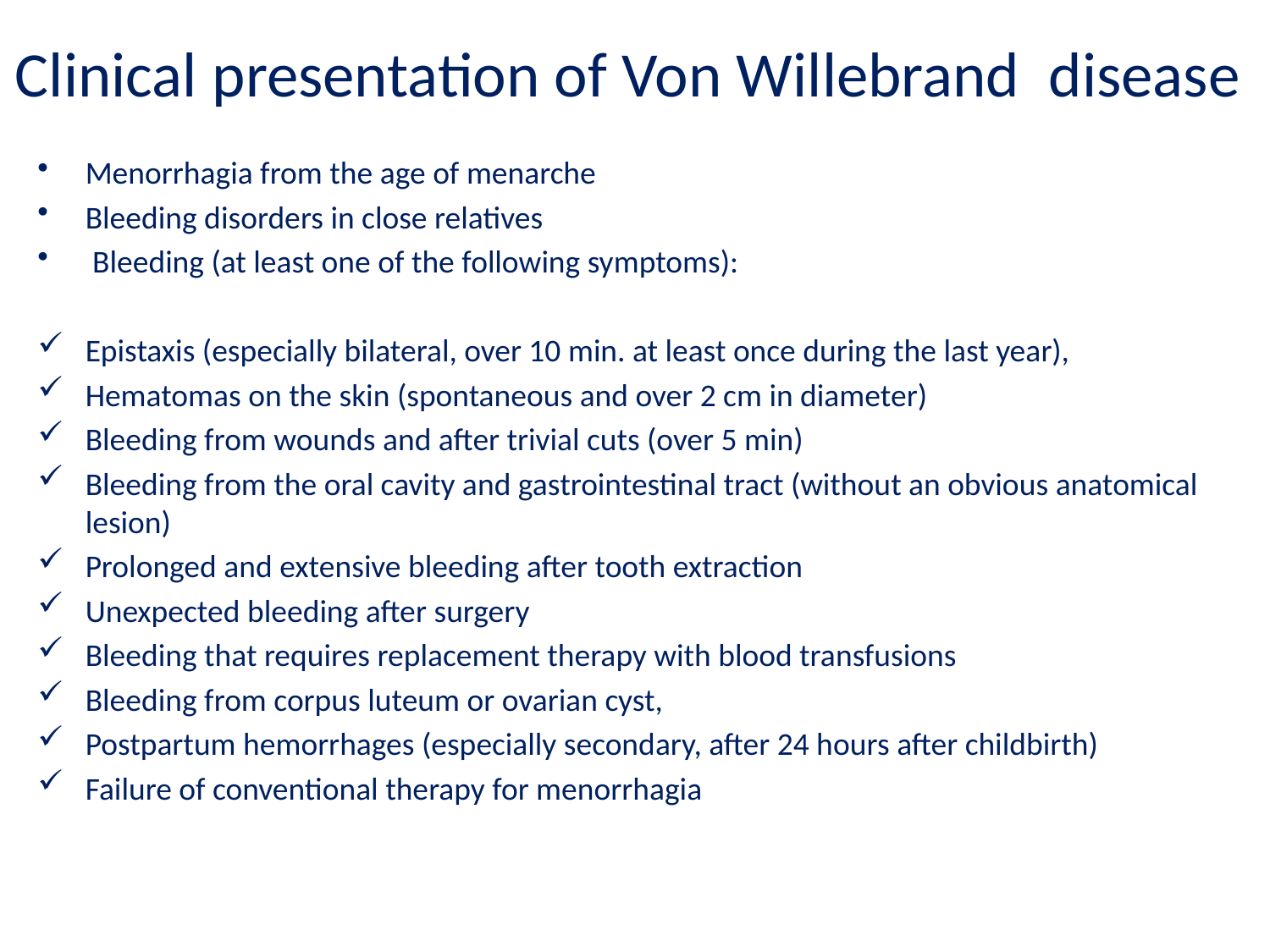

Clinical presentation of Von Willebrand  disease
Menorrhagia from the age of menarche
Bleeding disorders in close relatives
 Bleeding (at least one of the following symptoms):

Epistaxis (especially bilateral, over 10 min. at least once during the last year),
Hematomas on the skin (spontaneous and over 2 cm in diameter)
Bleeding from wounds and after trivial cuts (over 5 min)
Bleeding from the oral cavity and gastrointestinal tract (without an obvious anatomical lesion)
Prolonged and extensive bleeding after tooth extraction
Unexpected bleeding after surgery
Bleeding that requires replacement therapy with blood transfusions
Bleeding from corpus luteum or ovarian cyst,
Postpartum hemorrhages (especially secondary, after 24 hours after childbirth)
Failure of conventional therapy for menorrhagia